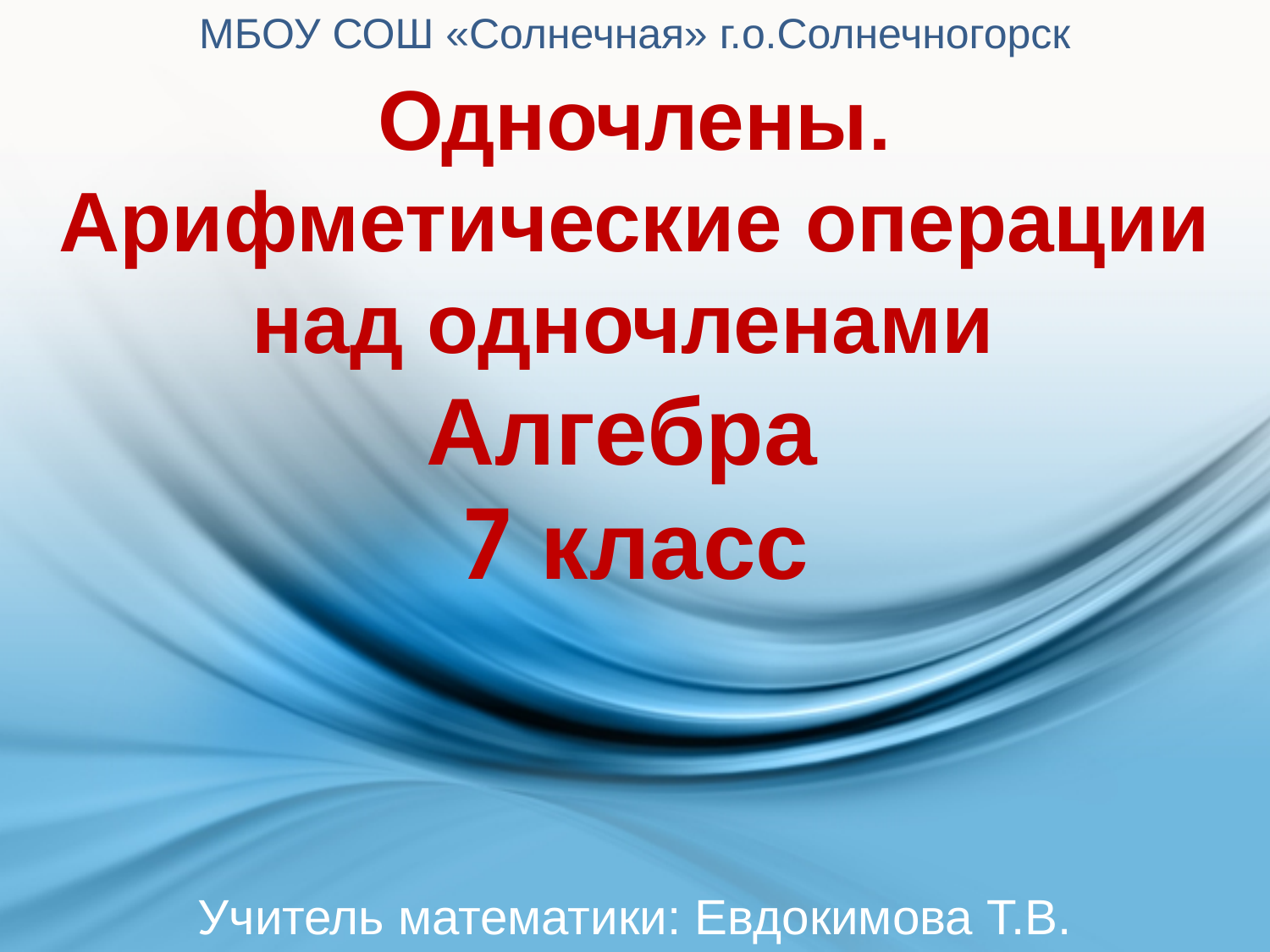

МБОУ СОШ «Солнечная» г.о.Солнечногорск
# Одночлены. Арифметические операции над одночленами Алгебра 7 класс
Учитель математики: Евдокимова Т.В.